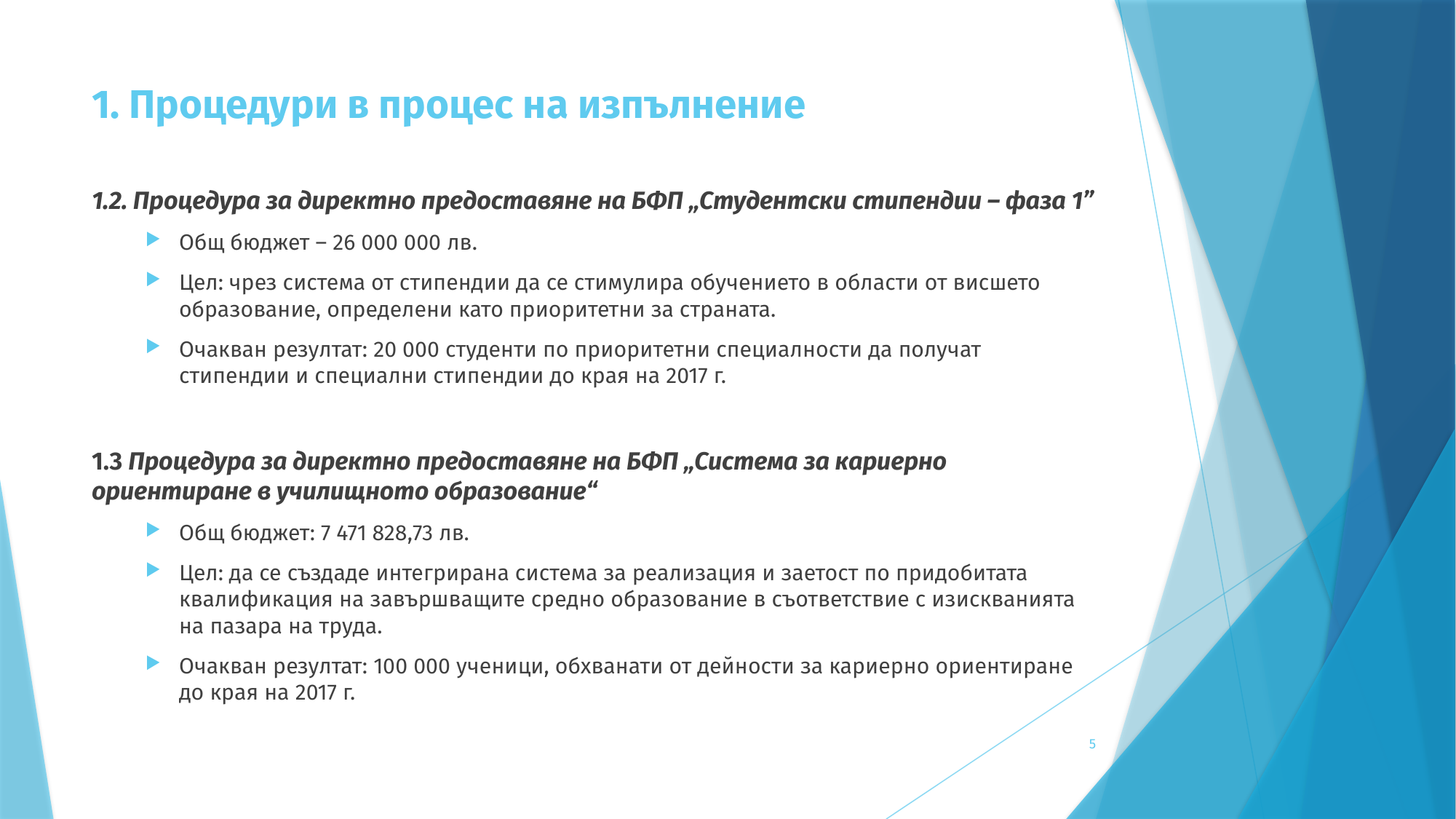

# 1. Процедури в процес на изпълнение
1.2. Процедура за директно предоставяне на БФП „Студентски стипендии – фаза 1”
Общ бюджет – 26 000 000 лв.
Цел: чрез система от стипендии да се стимулира обучението в области от висшето образование, определени като приоритетни за страната.
Очакван резултат: 20 000 студенти по приоритетни специалности да получат стипендии и специални стипендии до края на 2017 г.

1.3 Процедура за директно предоставяне на БФП „Система за кариерно ориентиране в училищното образование“
Общ бюджет: 7 471 828,73 лв.
Цел: да се създаде интегрирана система за реализация и заетост по придобитата квалификация на завършващите средно образование в съответствие с изискванията на пазара на труда.
Очакван резултат: 100 000 ученици, обхванати от дейности за кариерно ориентиране до края на 2017 г.

5